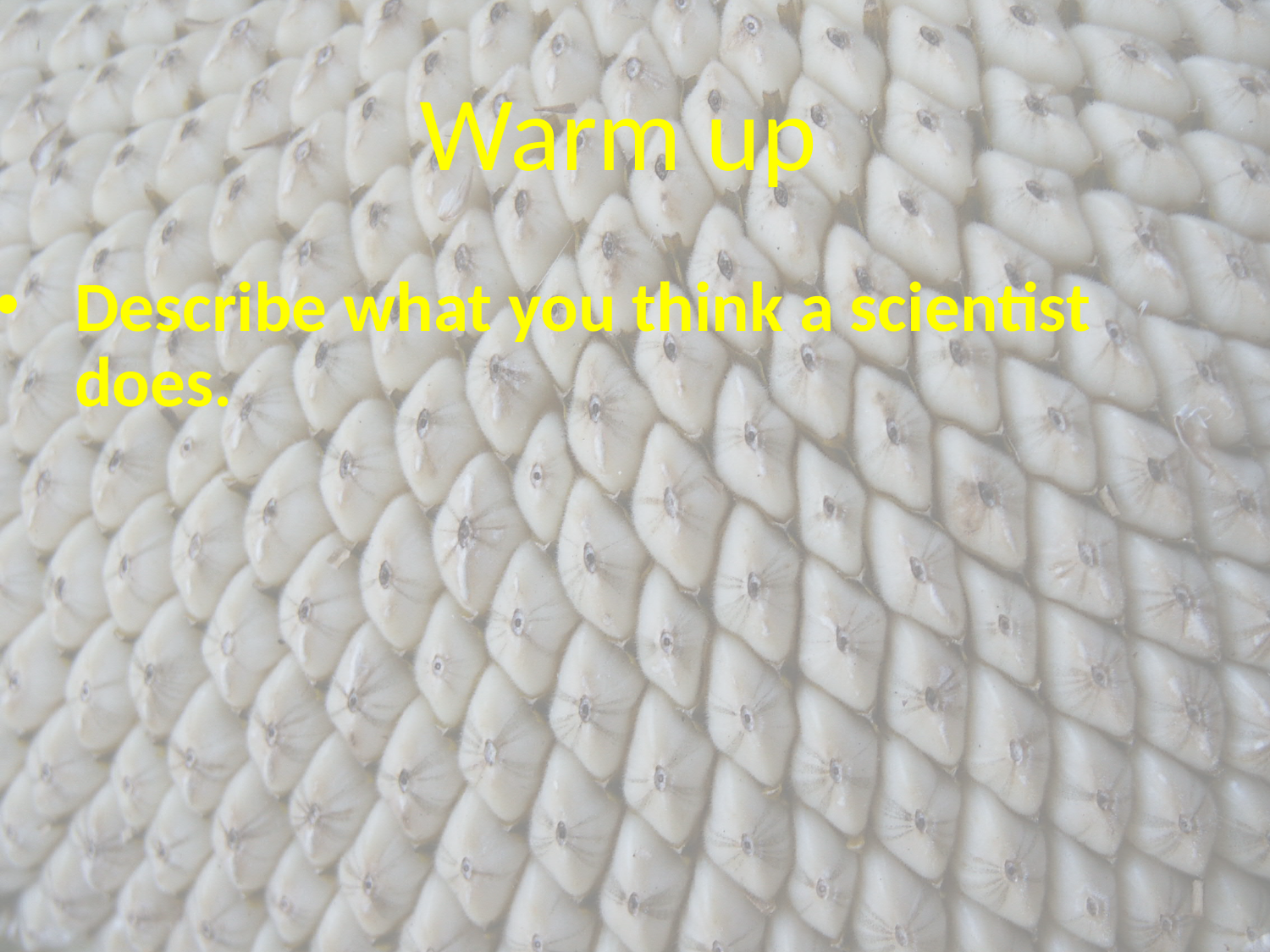

# Warm up
Describe what you think a scientist does.